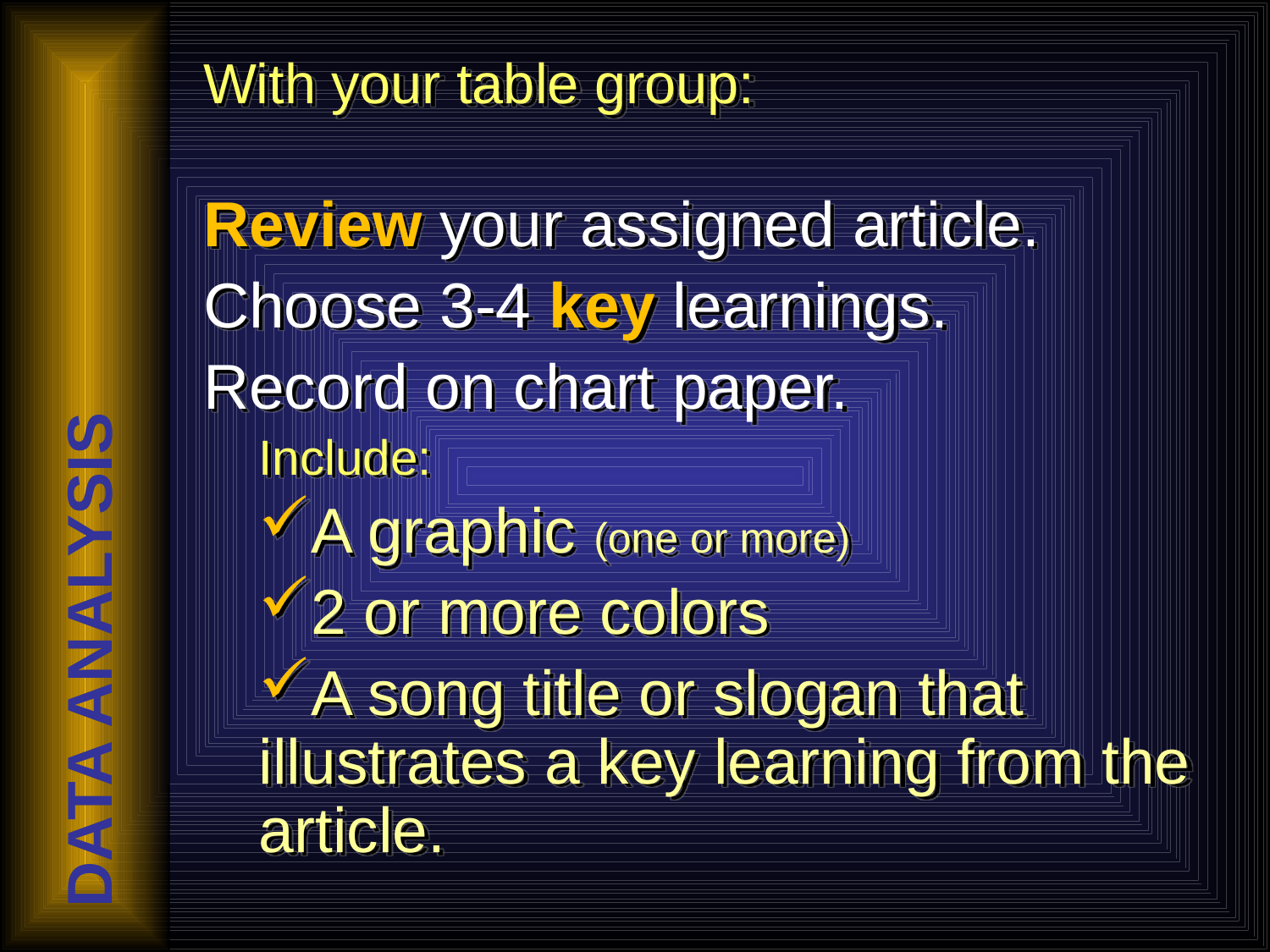

With your table group:

Review your assigned article.
Choose 3-4 key learnings.
Record on chart paper.
Include:
A graphic (one or more)
2 or more colors
A song title or slogan that illustrates a key learning from the article.

DATA ANALYSIS